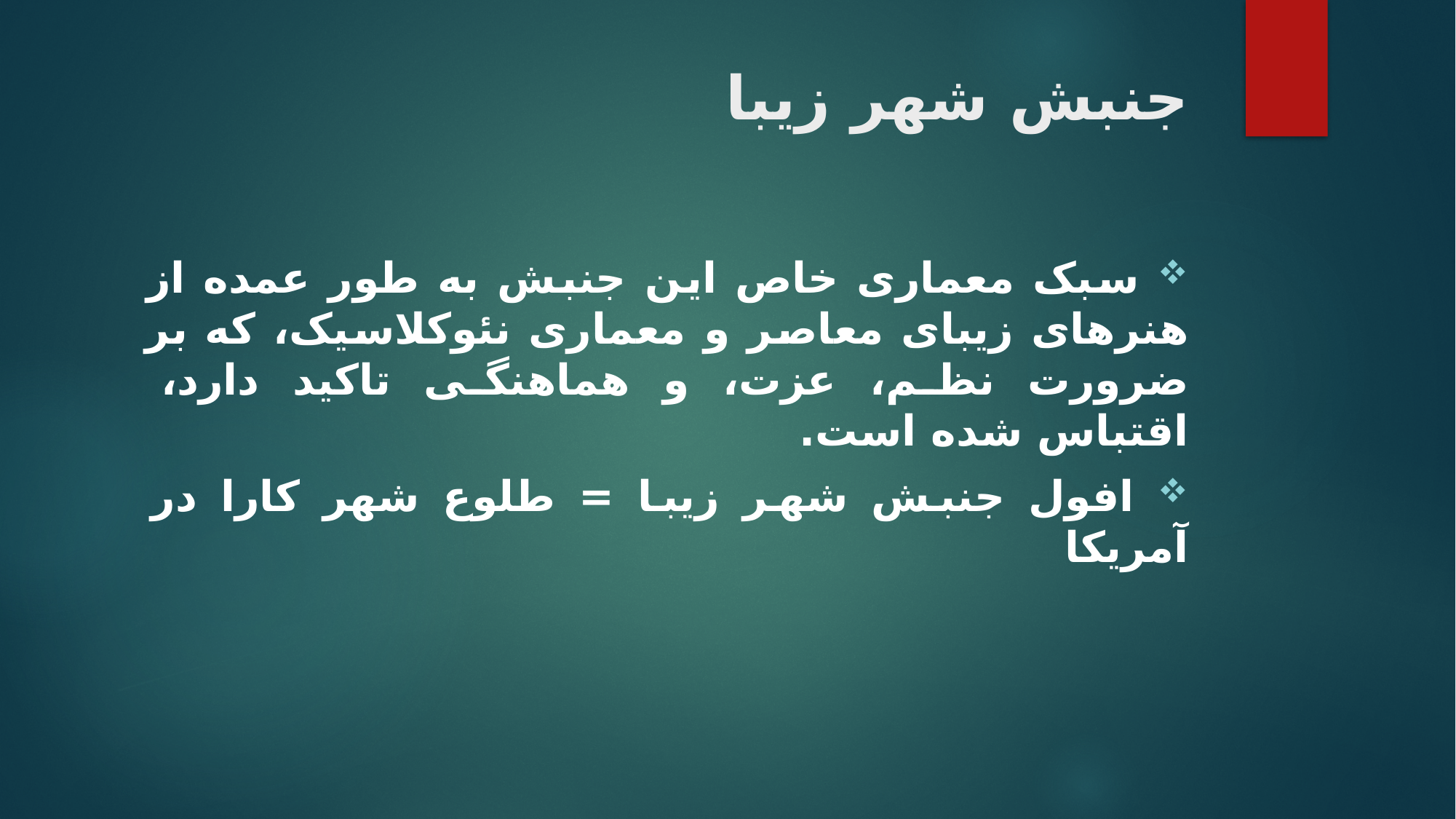

# جنبش شهر زیبا
 سبک معماری خاص این جنبش به طور عمده از هنرهای زیبای معاصر و معماری نئوکلاسیک، که بر ضرورت نظم، عزت، و هماهنگی تاکید دارد، اقتباس شده است.
 افول جنبش شهر زیبا = طلوع شهر کارا در آمریکا